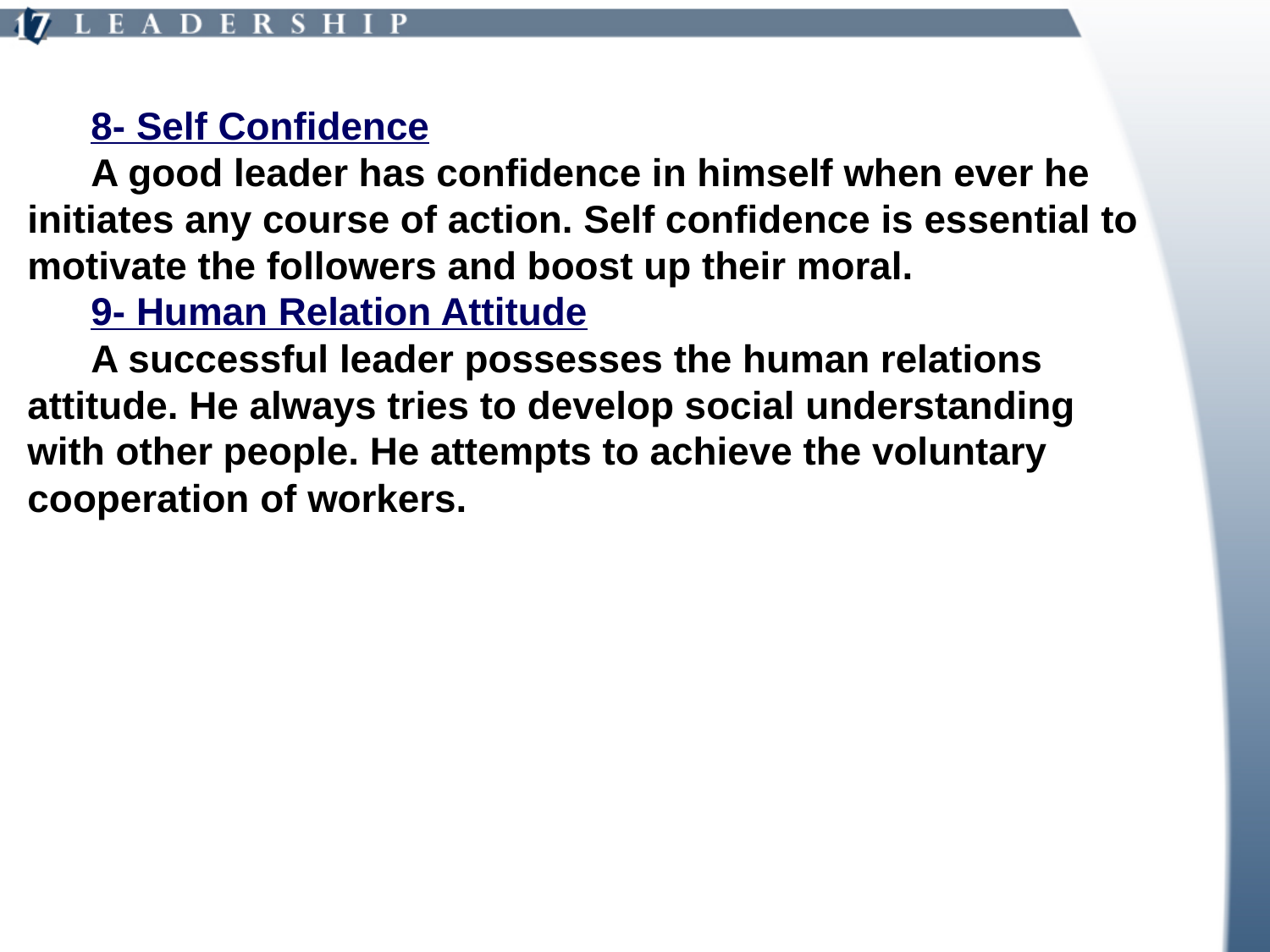

8- Self Confidence
A good leader has confidence in himself when ever he initiates any course of action. Self confidence is essential to motivate the followers and boost up their moral.
9- Human Relation Attitude
A successful leader possesses the human relations attitude. He always tries to develop social understanding with other people. He attempts to achieve the voluntary cooperation of workers.